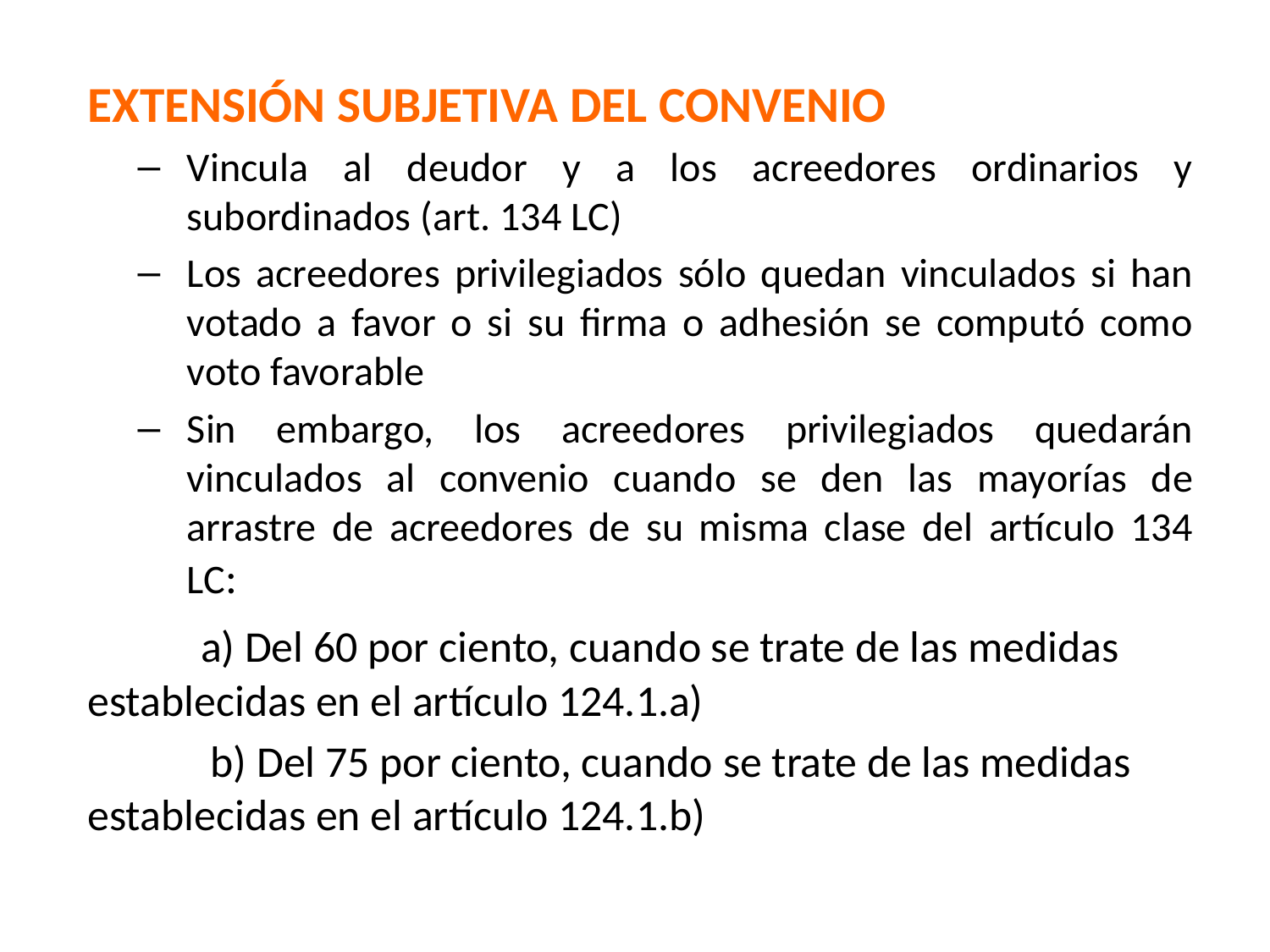

EXTENSIÓN SUBJETIVA DEL CONVENIO
Vincula al deudor y a los acreedores ordinarios y subordinados (art. 134 LC)
Los acreedores privilegiados sólo quedan vinculados si han votado a favor o si su firma o adhesión se computó como voto favorable
Sin embargo, los acreedores privilegiados quedarán vinculados al convenio cuando se den las mayorías de arrastre de acreedores de su misma clase del artículo 134 LC:
	a) Del 60 por ciento, cuando se trate de las medidas establecidas en el artículo 124.1.a)
	 b) Del 75 por ciento, cuando se trate de las medidas establecidas en el artículo 124.1.b)